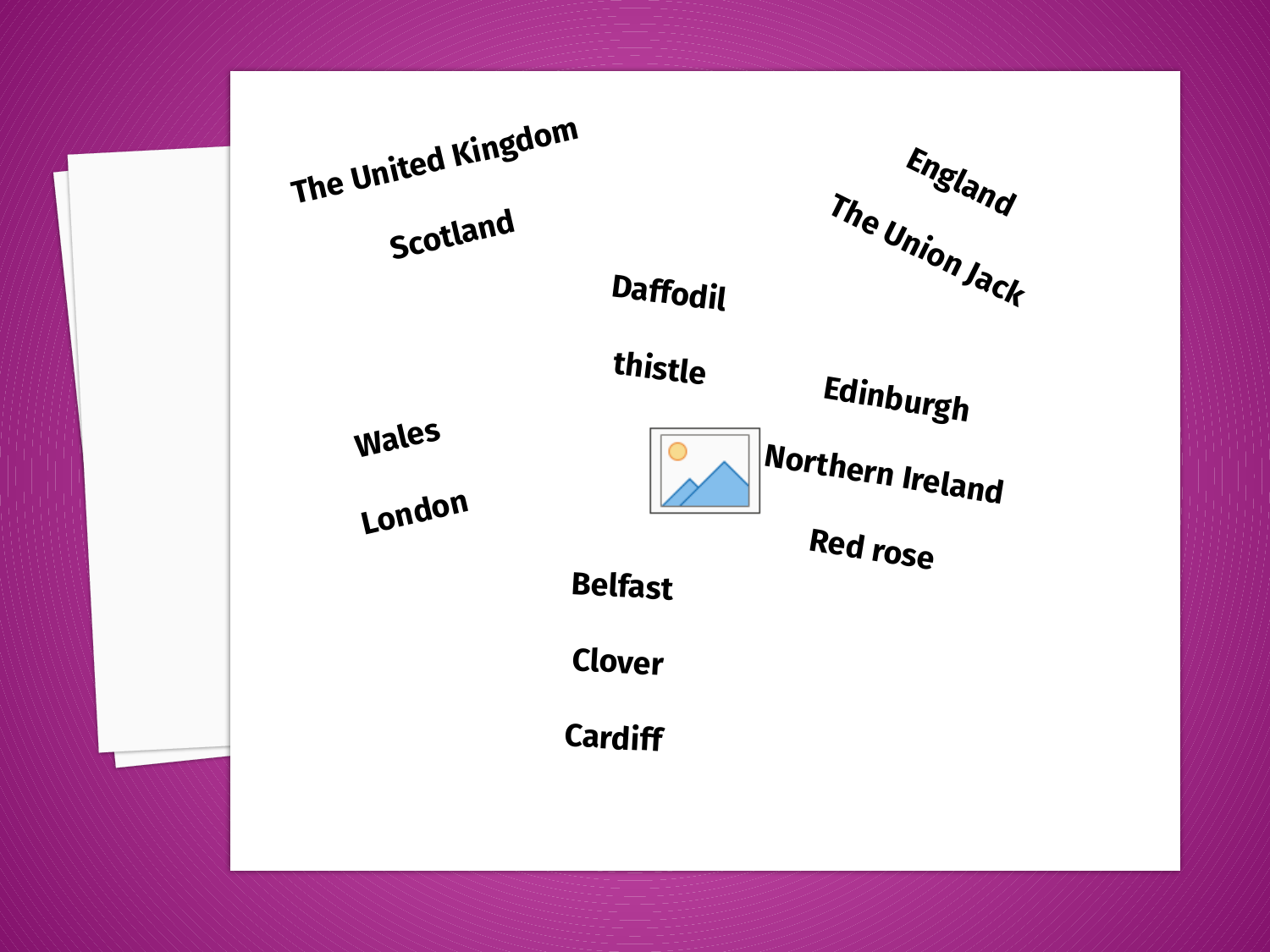

The United Kingdom

Scotland

England

The Union Jack
#
Daffodil

thistle
Edinburgh

Northern Ireland

Red rose
Wales

London

Belfast

Clover

Cardiff